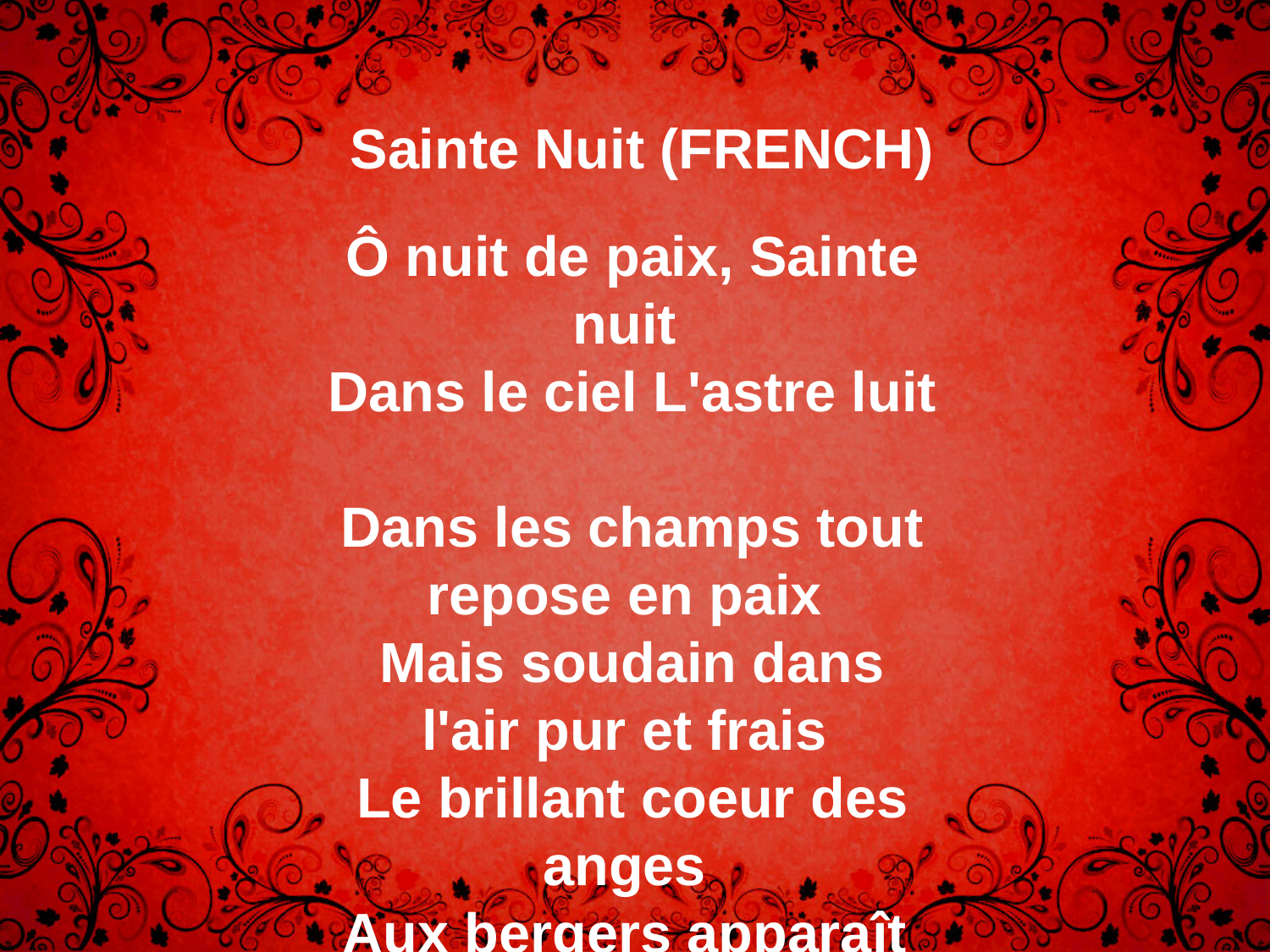

Sainte Nuit (FRENCH)

Ô nuit de paix, Sainte nuit
Dans le ciel L'astre luit
Dans les champs tout repose en paix
Mais soudain dans l'air pur et frais
Le brillant coeur des anges
Aux bergers apparaît